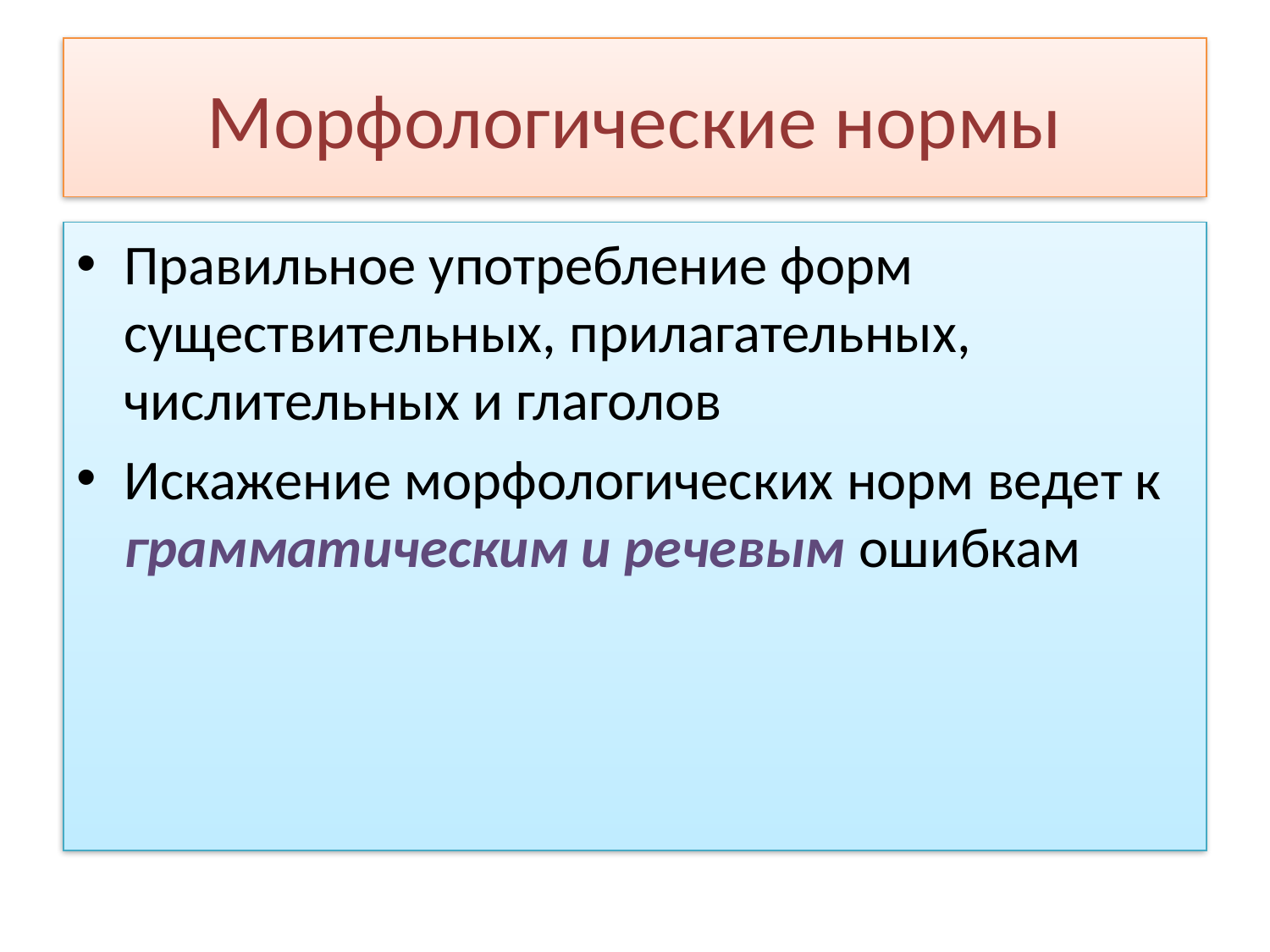

# Морфологические нормы
Правильное употребление форм существительных, прилагательных, числительных и глаголов
Искажение морфологических норм ведет к грамматическим и речевым ошибкам